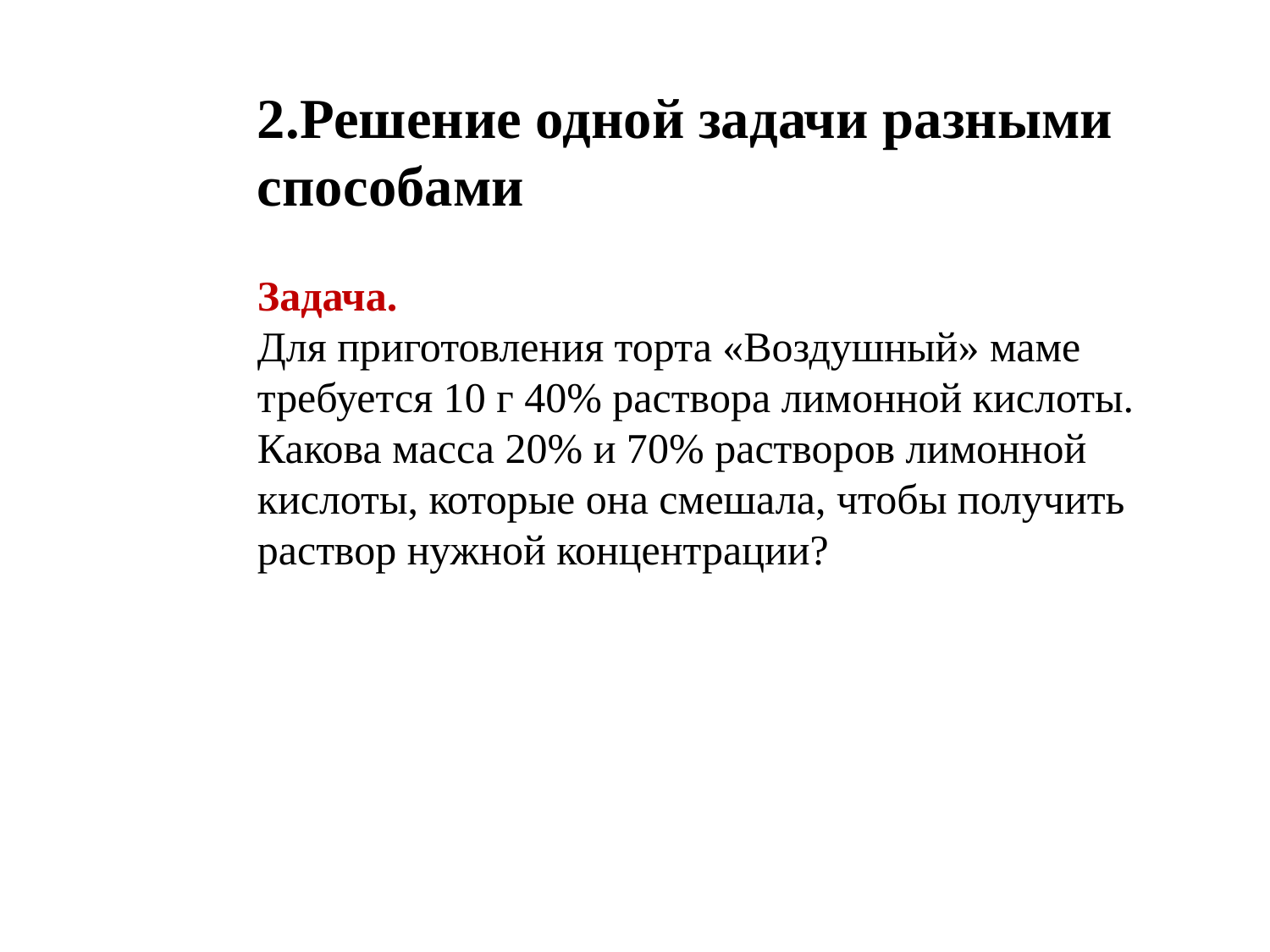

2.Решение одной задачи разными способами

Задача.
Для приготовления торта «Воздушный» маме требуется 10 г 40% раствора лимонной кислоты. Какова масса 20% и 70% растворов лимонной кислоты, которые она смешала, чтобы получить раствор нужной концентрации?